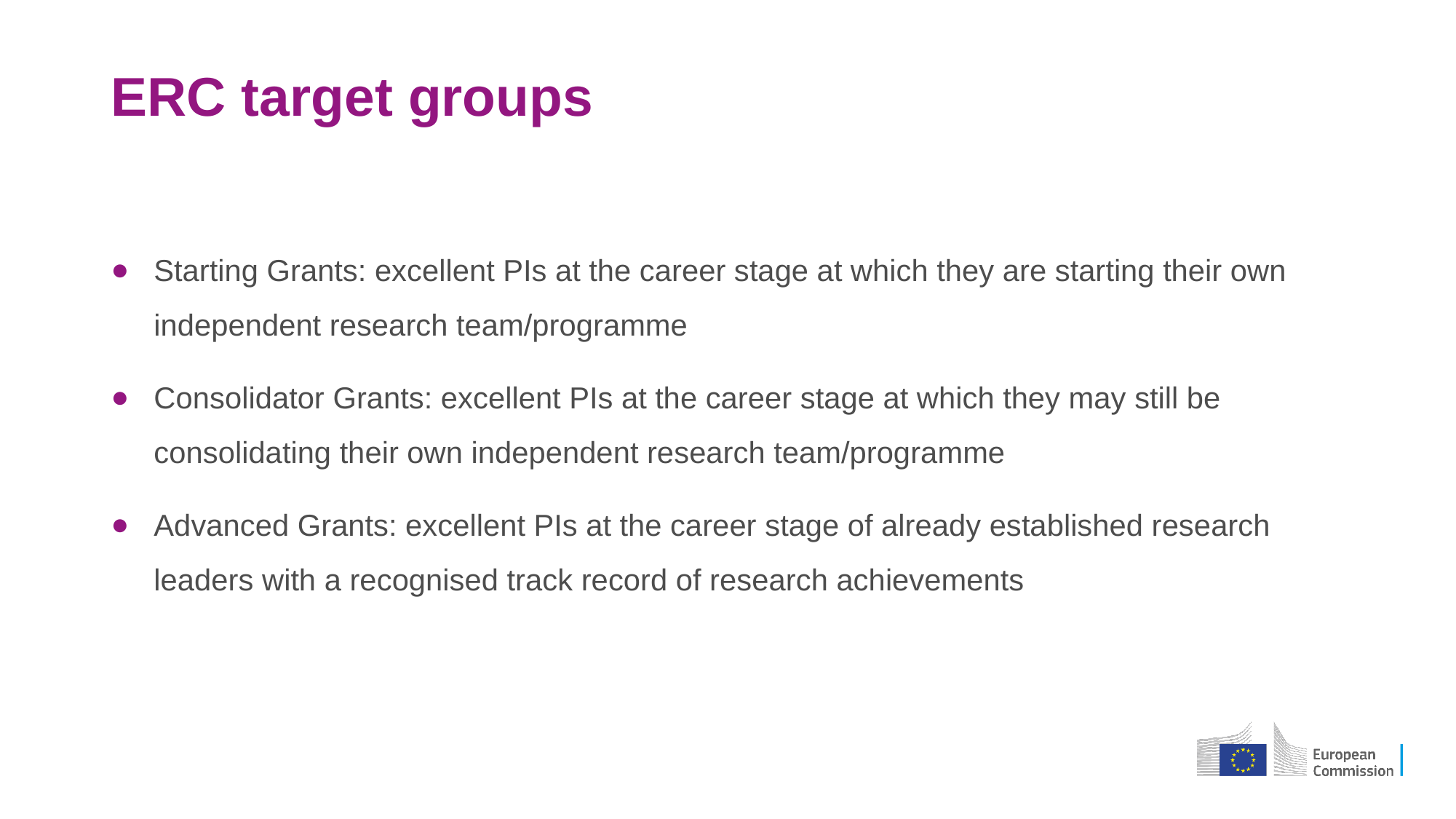

# ERC target groups
Starting Grants: excellent PIs at the career stage at which they are starting their own independent research team/programme
Consolidator Grants: excellent PIs at the career stage at which they may still be consolidating their own independent research team/programme
Advanced Grants: excellent PIs at the career stage of already established research leaders with a recognised track record of research achievements